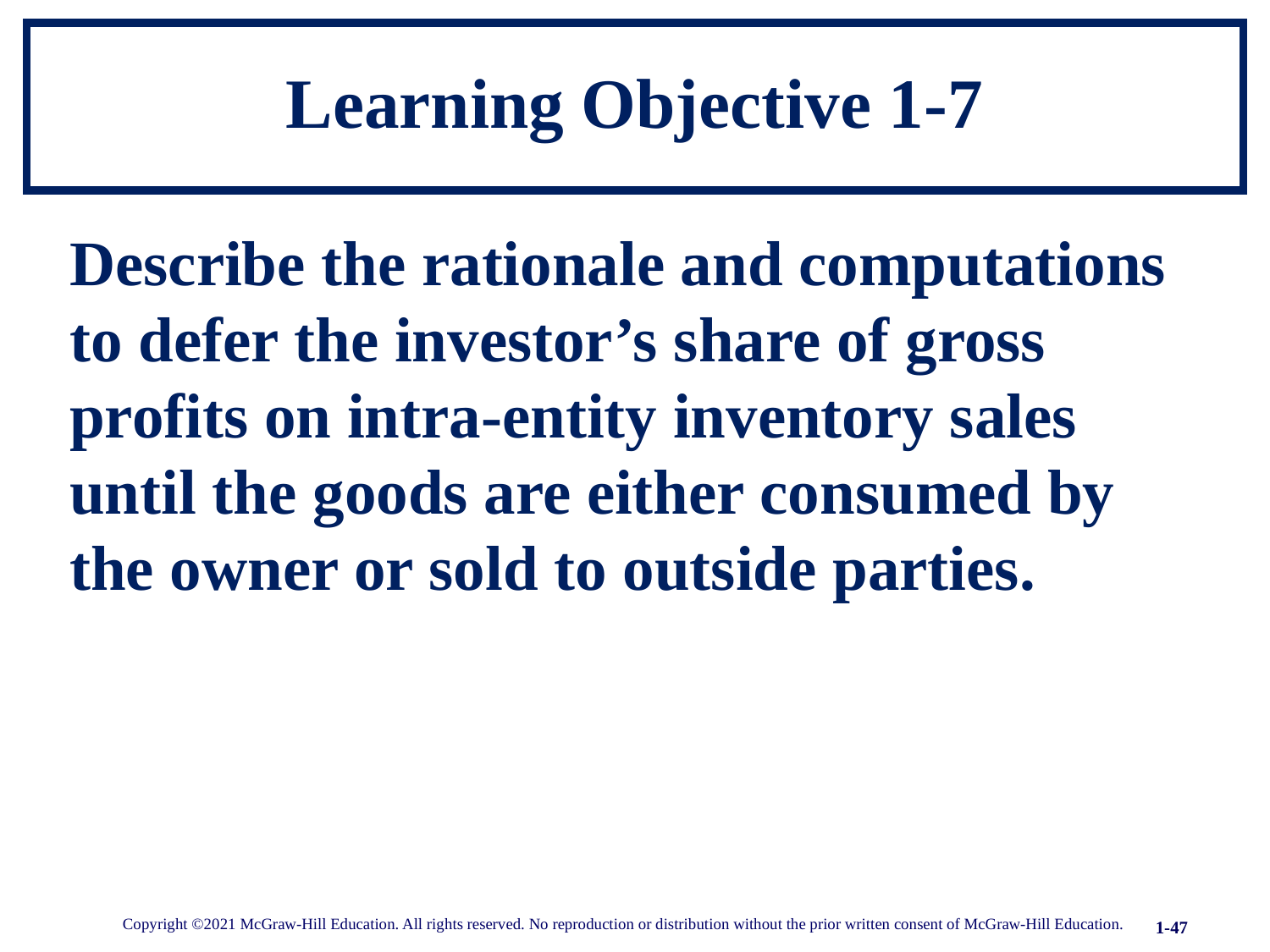

# Learning Objective 1-7
Describe the rationale and computations to defer the investor’s share of gross profits on intra-entity inventory sales until the goods are either consumed by the owner or sold to outside parties.
Copyright ©2021 McGraw-Hill Education. All rights reserved. No reproduction or distribution without the prior written consent of McGraw-Hill Education.
1-47